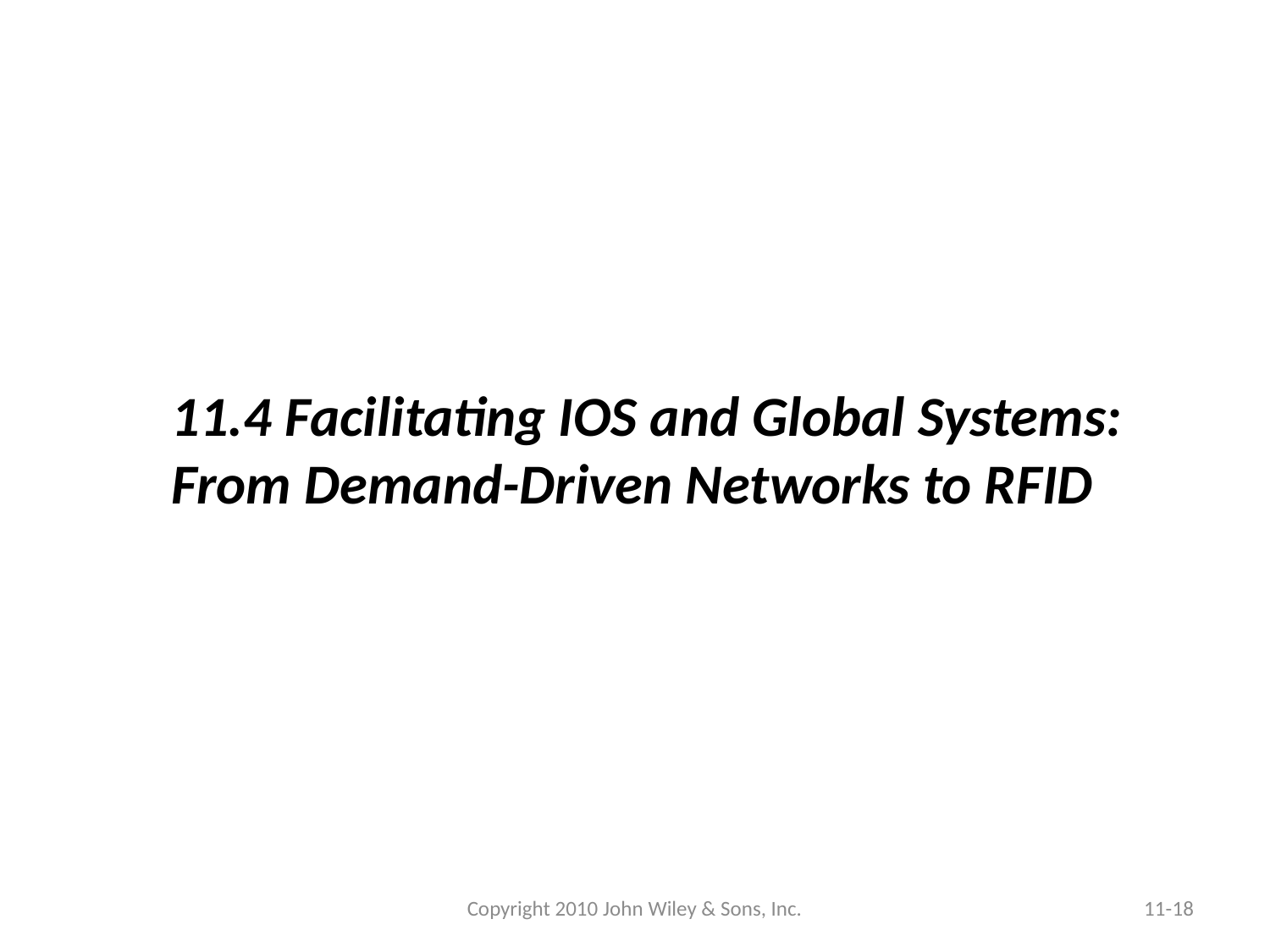

11.4 Facilitating IOS and Global Systems:  From Demand-Driven Networks to RFID
Copyright 2010 John Wiley & Sons, Inc.
11-18